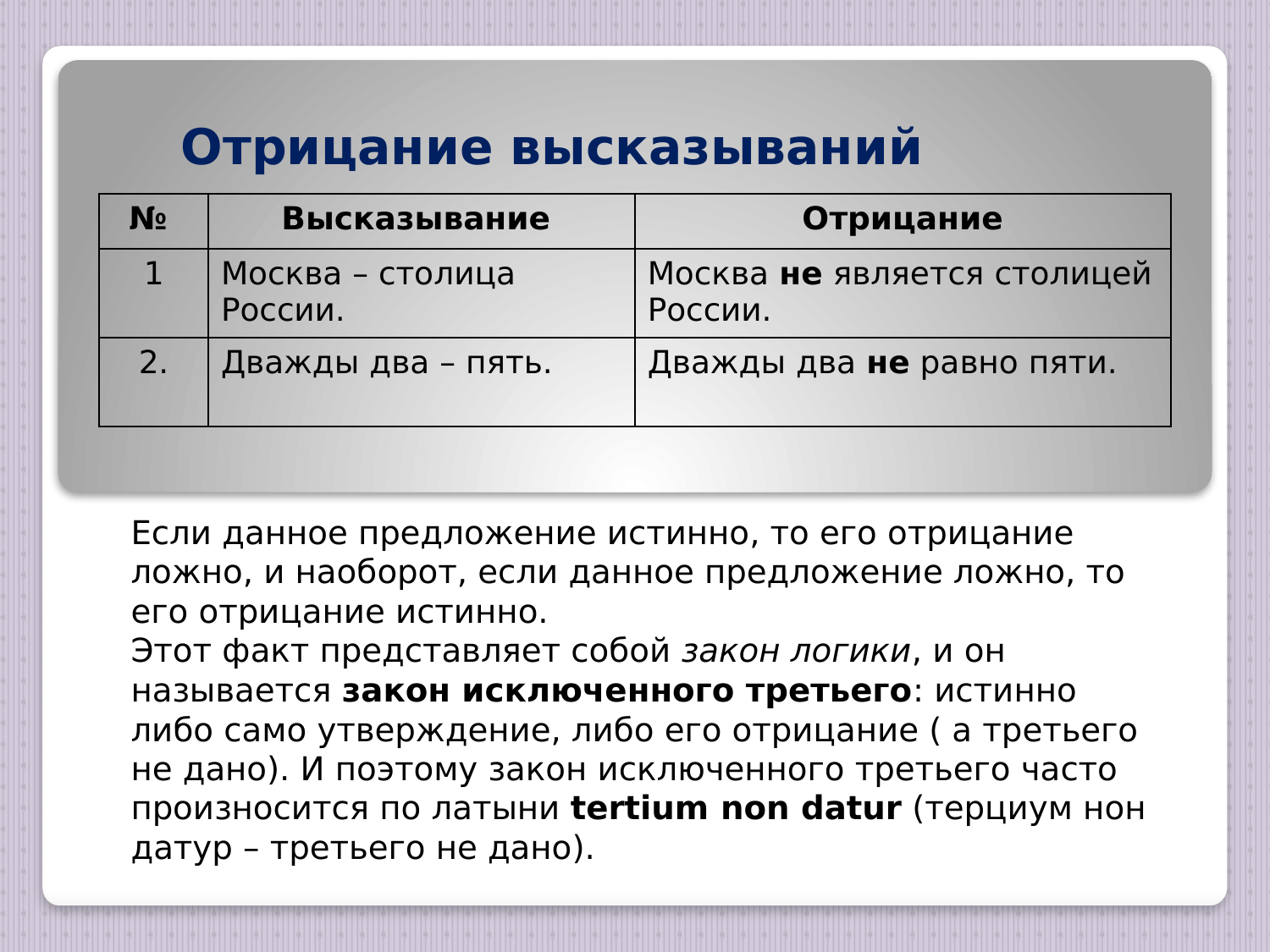

Отрицание высказываний
| № | Высказывание | Отрицание |
| --- | --- | --- |
| 1 | Москва – столица России. | Москва не является столицей России. |
| 2. | Дважды два – пять. | Дважды два не равно пяти. |
Если данное предложение истинно, то его отрицание ложно, и наоборот, если данное предложение ложно, то его отрицание истинно.                                                    Этот факт представляет собой закон логики, и он называется закон исключенного третьего: истинно либо само утверждение, либо его отрицание ( а третьего не дано). И поэтому закон исключенного третьего часто произносится по латыни tertium non datur (терциум нон датур – третьего не дано).